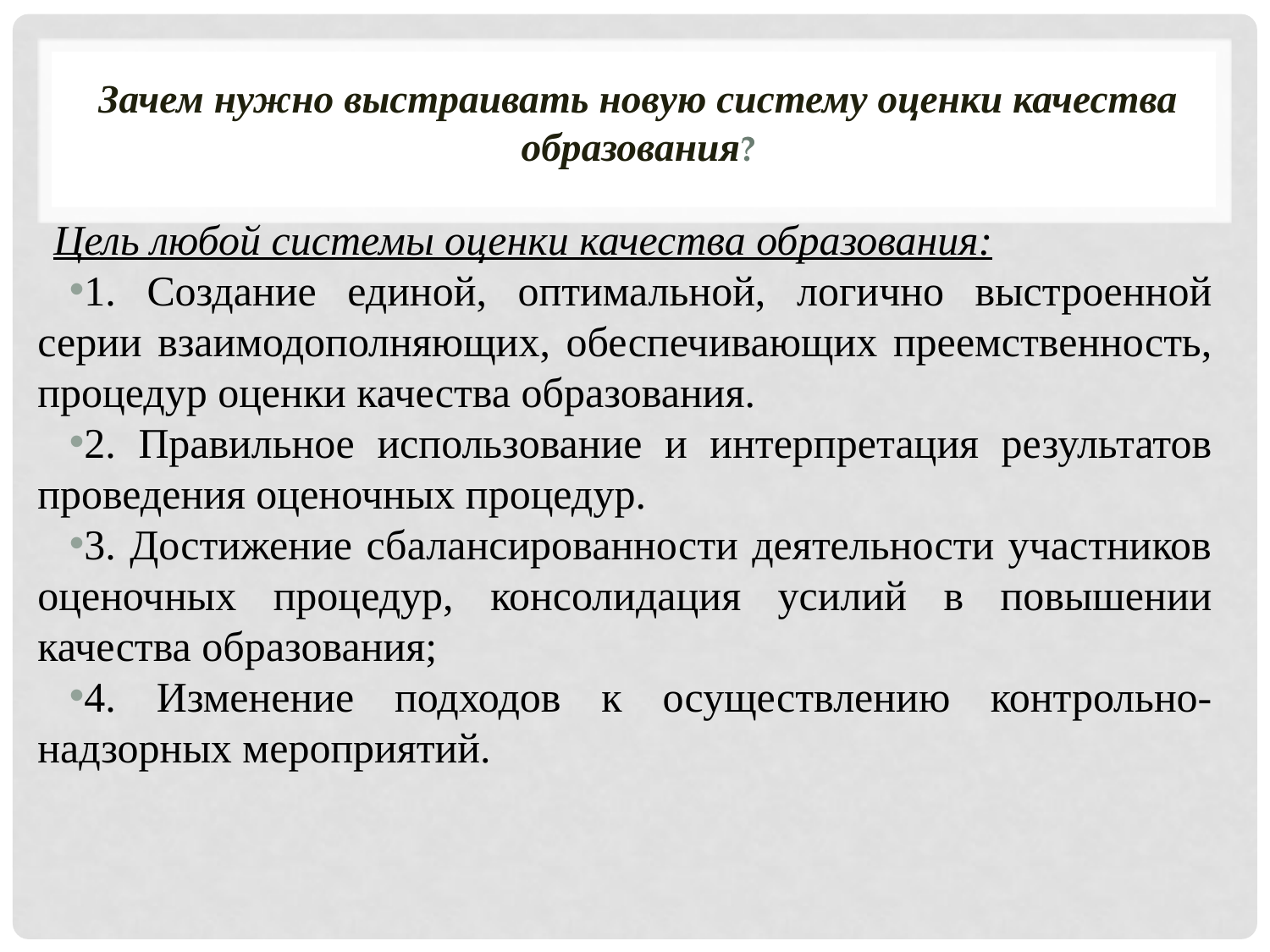

# Зачем нужно выстраивать новую систему оценки качества образования?
Цель любой системы оценки качества образования:
1. Создание единой, оптимальной, логично выстроенной серии взаимодополняющих, обеспечивающих преемственность, процедур оценки качества образования.
2. Правильное использование и интерпретация результатов проведения оценочных процедур.
3. Достижение сбалансированности деятельности участников оценочных процедур, консолидация усилий в повышении качества образования;
4. Изменение подходов к осуществлению контрольно-надзорных мероприятий.